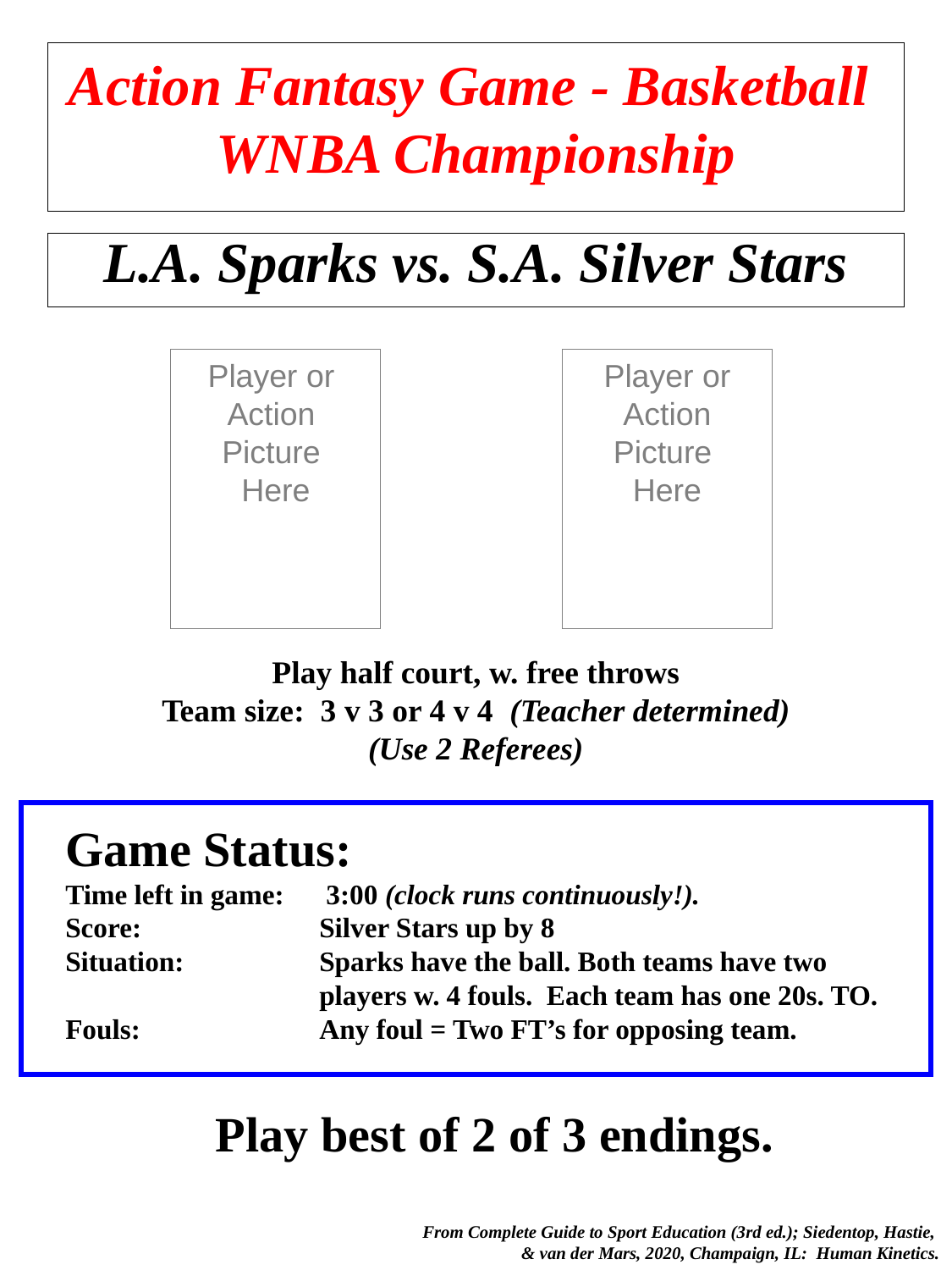

# Action Fantasy Game - Basketball WNBA Championship
L.A. Sparks vs. S.A. Silver Stars
Player or
Action
Picture
Here

Player or Action
Picture
Here

Play half court, w. free throws
Team size:  3 v 3 or 4 v 4  (Teacher determined)
(Use 2 Referees)

Game Status:
Time left in game:	 3:00 (clock runs continuously!).
Score:  		Silver Stars up by 8
Situation: 		Sparks have the ball. Both teams have two 		players w. 4 fouls.  Each team has one 20s. TO.
Fouls: 		Any foul = Two FT’s for opposing team.

Play best of 2 of 3 endings.
 From Complete Guide to Sport Education (3rd ed.); Siedentop, Hastie,
& van der Mars, 2020, Champaign, IL:  Human Kinetics.